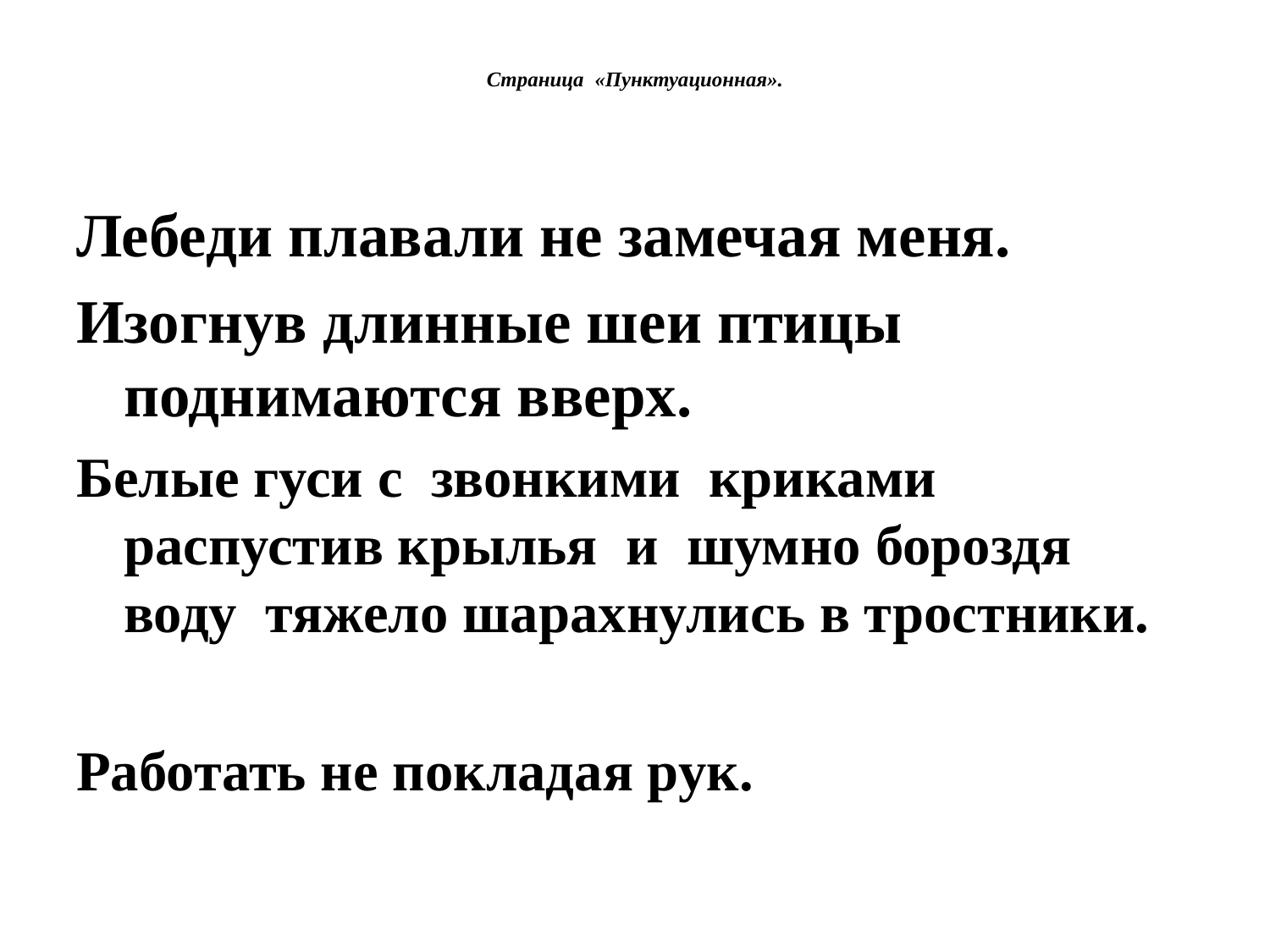

# Страница  «Пунктуационная».
Лебеди плавали не замечая меня.
Изогнув длинные шеи птицы поднимаются вверх.
Белые гуси с  звонкими  криками распустив крылья  и  шумно бороздя воду  тяжело шарахнулись в тростники.

Работать не покладая рук.